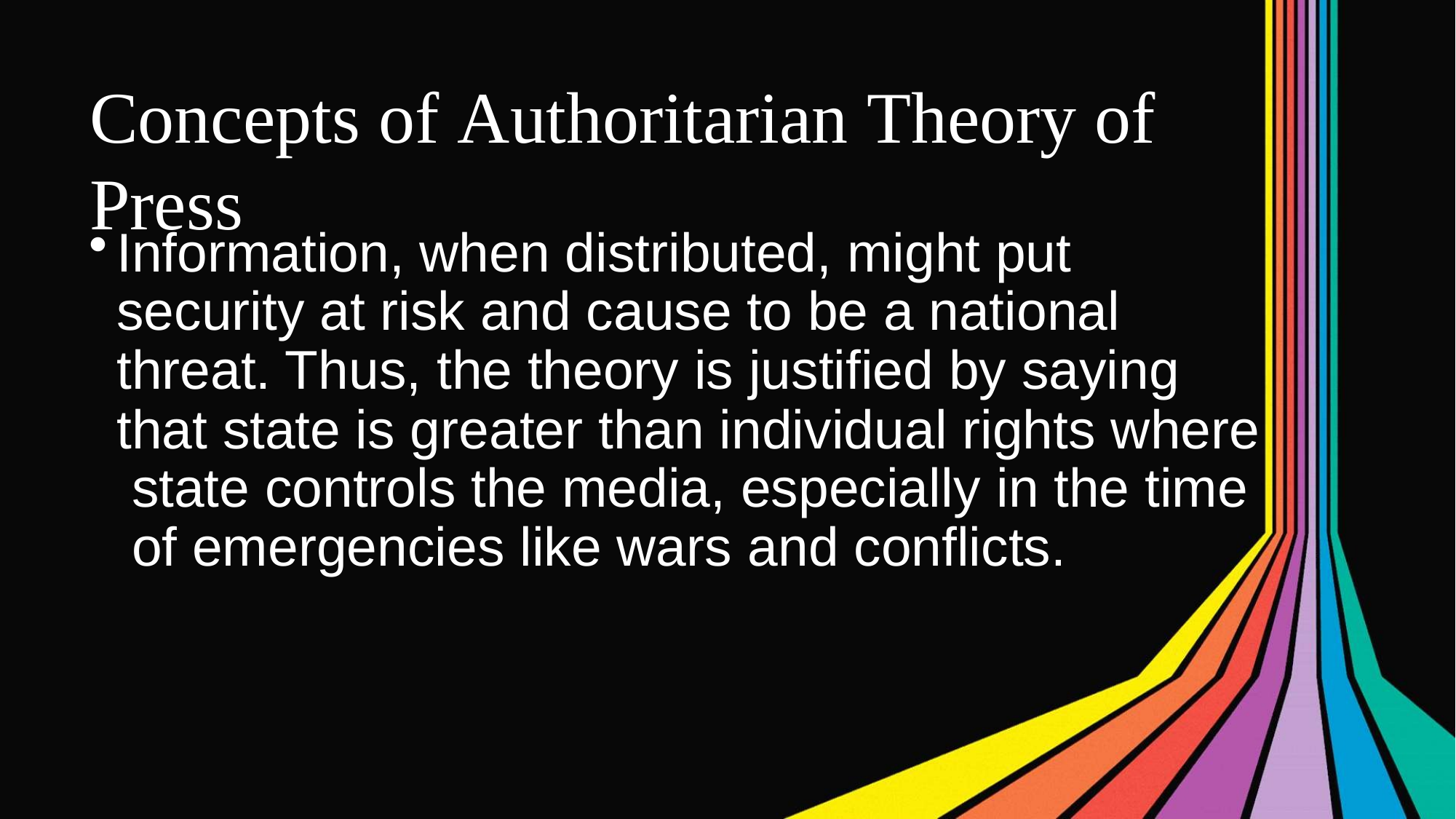

# Concepts of Authoritarian Theory of Press
Information, when distributed, might put  security at risk and cause to be a national  threat. Thus, the theory is justified by saying  that state is greater than individual rights where  state controls the media, especially in the time  of emergencies like wars and conflicts.